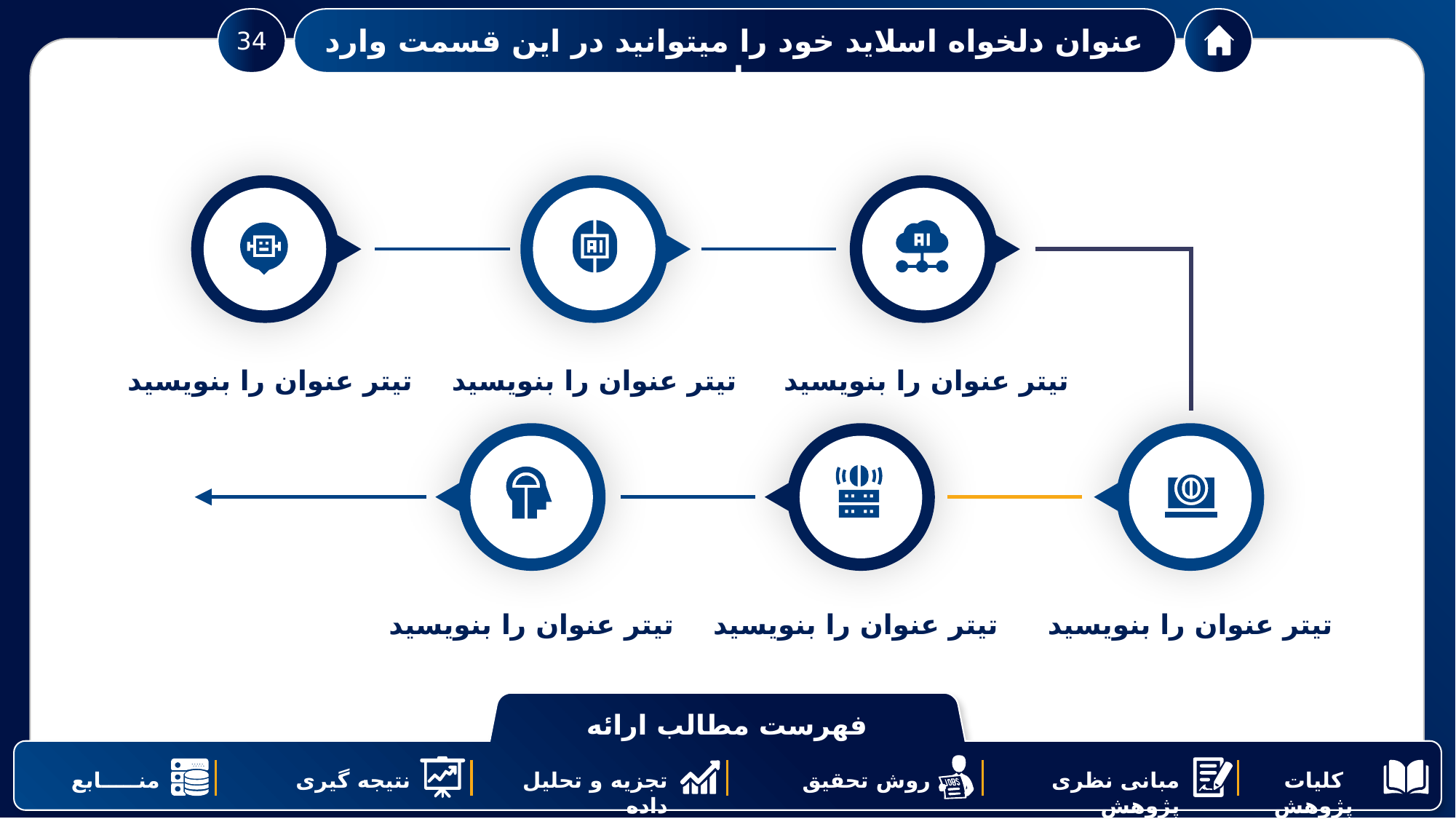

عنوان دلخواه اسلاید خود را میتوانید در این قسمت وارد نمایید
34

تیتر عنوان را بنویسید
تیتر عنوان را بنویسید
تیتر عنوان را بنویسید
تیتر عنوان را بنویسید
تیتر عنوان را بنویسید
تیتر عنوان را بنویسید